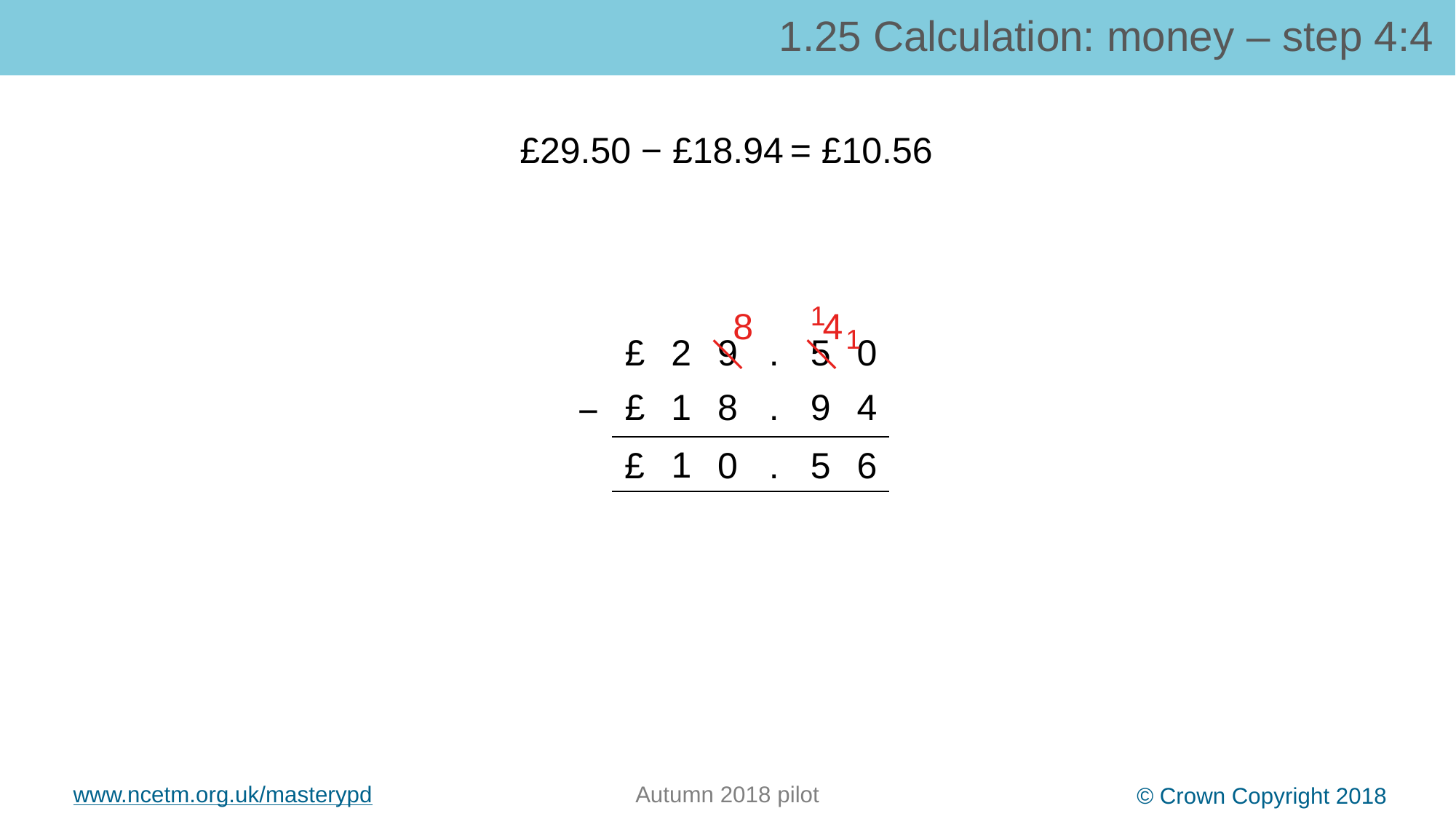

1.25 Calculation: money – step 4:4
£29.50 − £18.94
= £10.56
1
8
4
1
|  | £ | 2 | 9 | . | 5 | 0 |
| --- | --- | --- | --- | --- | --- | --- |
|  | £ | 1 | 8 | . | 9 | 4 |
|  |  |  |  |  |  |  |
−
1
£
0
.
5
6